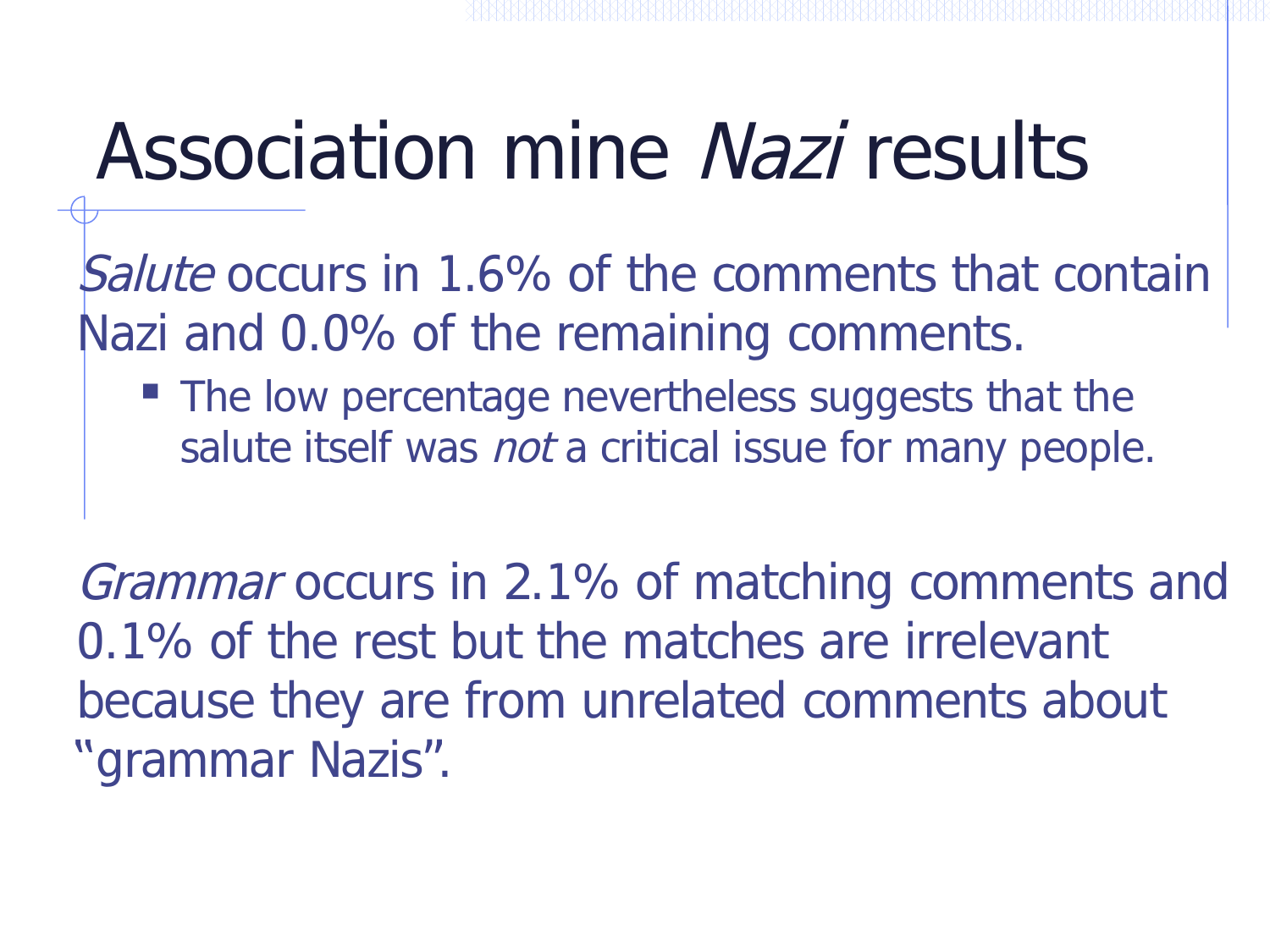

# Association mine Nazi results
Salute occurs in 1.6% of the comments that contain Nazi and 0.0% of the remaining comments.
The low percentage nevertheless suggests that the salute itself was not a critical issue for many people.

Grammar occurs in 2.1% of matching comments and 0.1% of the rest but the matches are irrelevant because they are from unrelated comments about “grammar Nazis”.